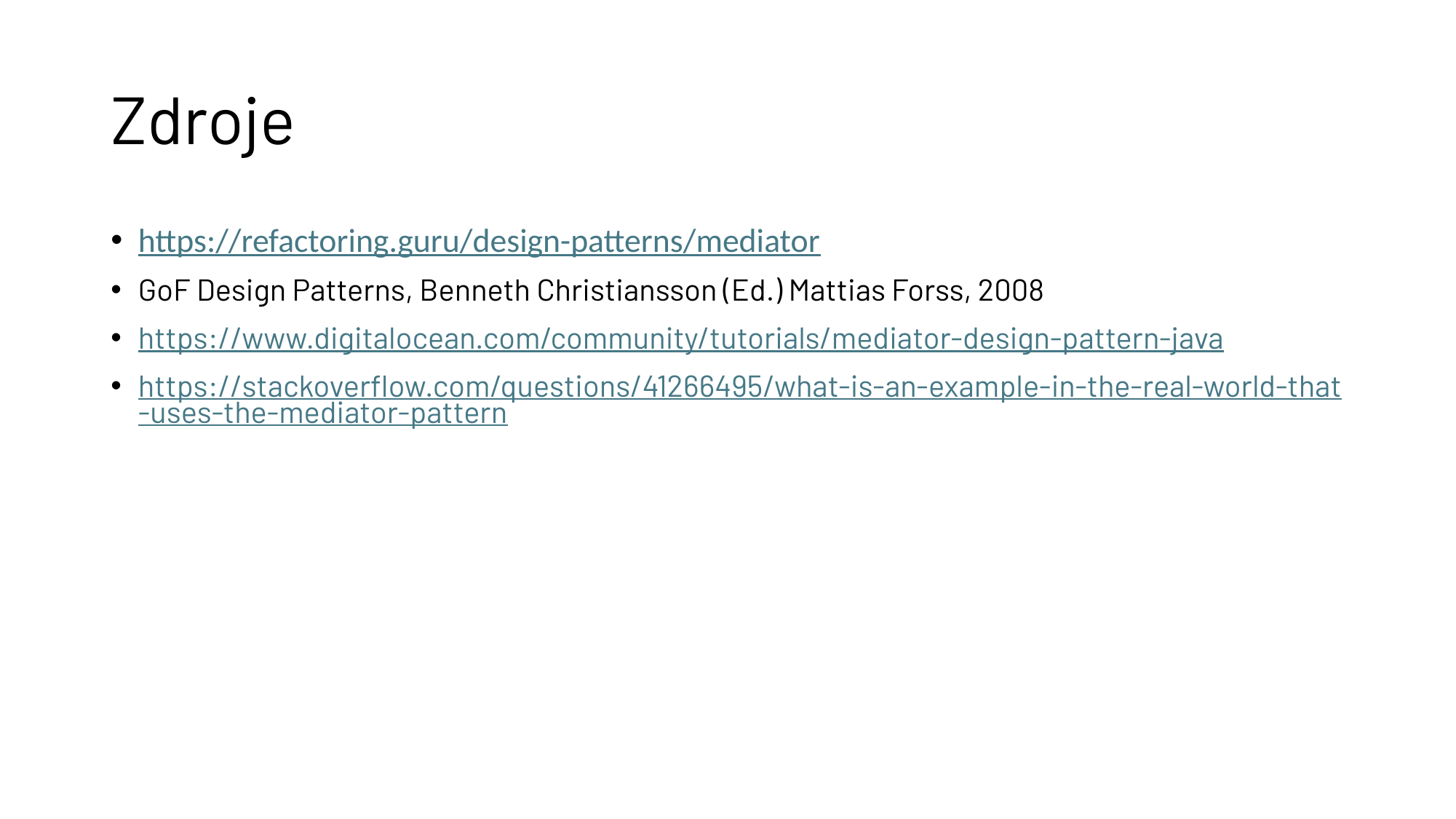

# Zdroje
https://refactoring.guru/design-patterns/mediator
GoF Design Patterns, Benneth Christiansson (Ed.) Mattias Forss, 2008
https://www.digitalocean.com/community/tutorials/mediator-design-pattern-java
https://stackoverflow.com/questions/41266495/what-is-an-example-in-the-real-world-that-uses-the-mediator-pattern